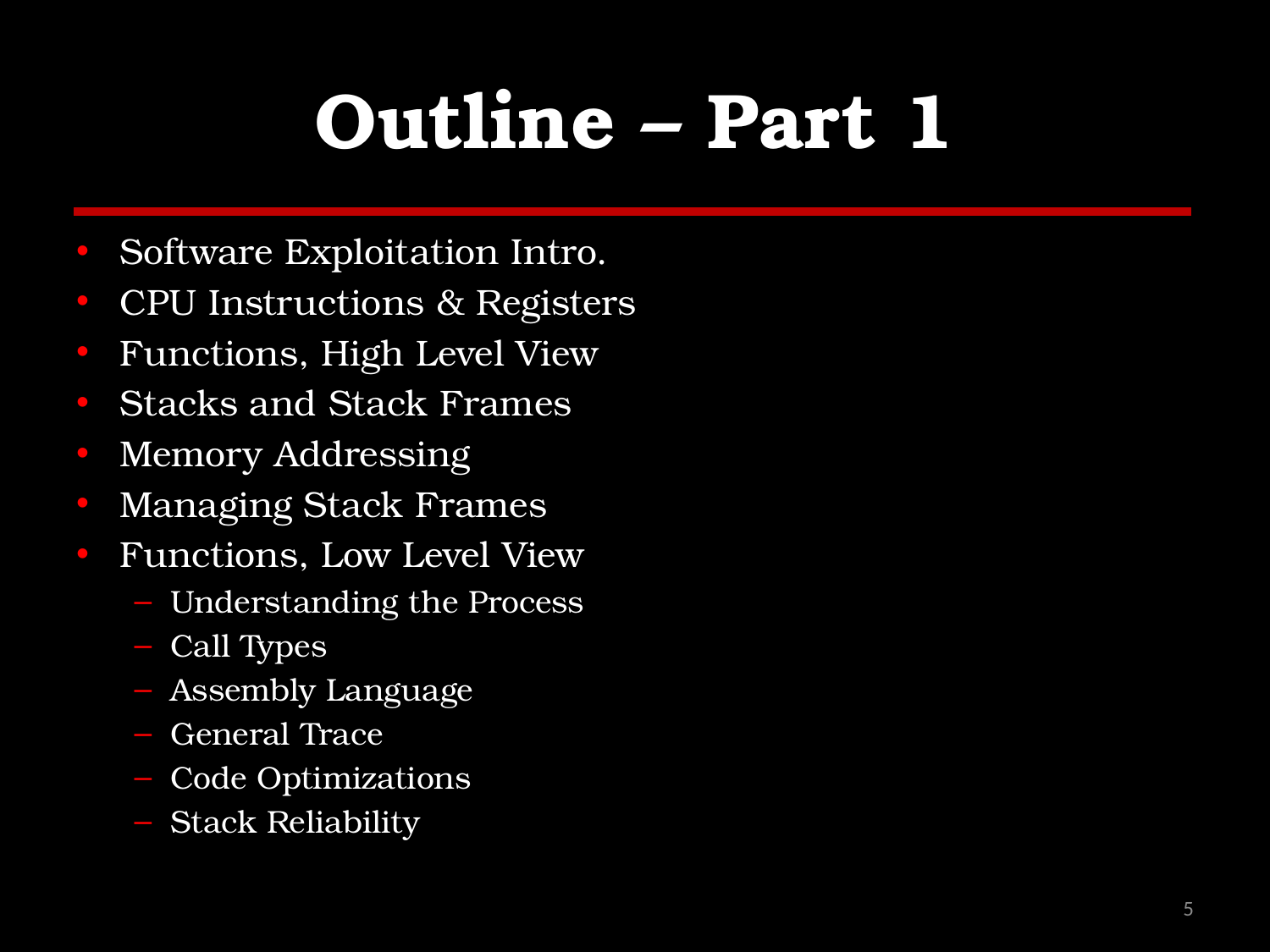

# Outline – Part 1
Software Exploitation Intro.
CPU Instructions & Registers
Functions, High Level View
Stacks and Stack Frames
Memory Addressing
Managing Stack Frames
Functions, Low Level View
Understanding the Process
Call Types
Assembly Language
General Trace
Code Optimizations
Stack Reliability
5